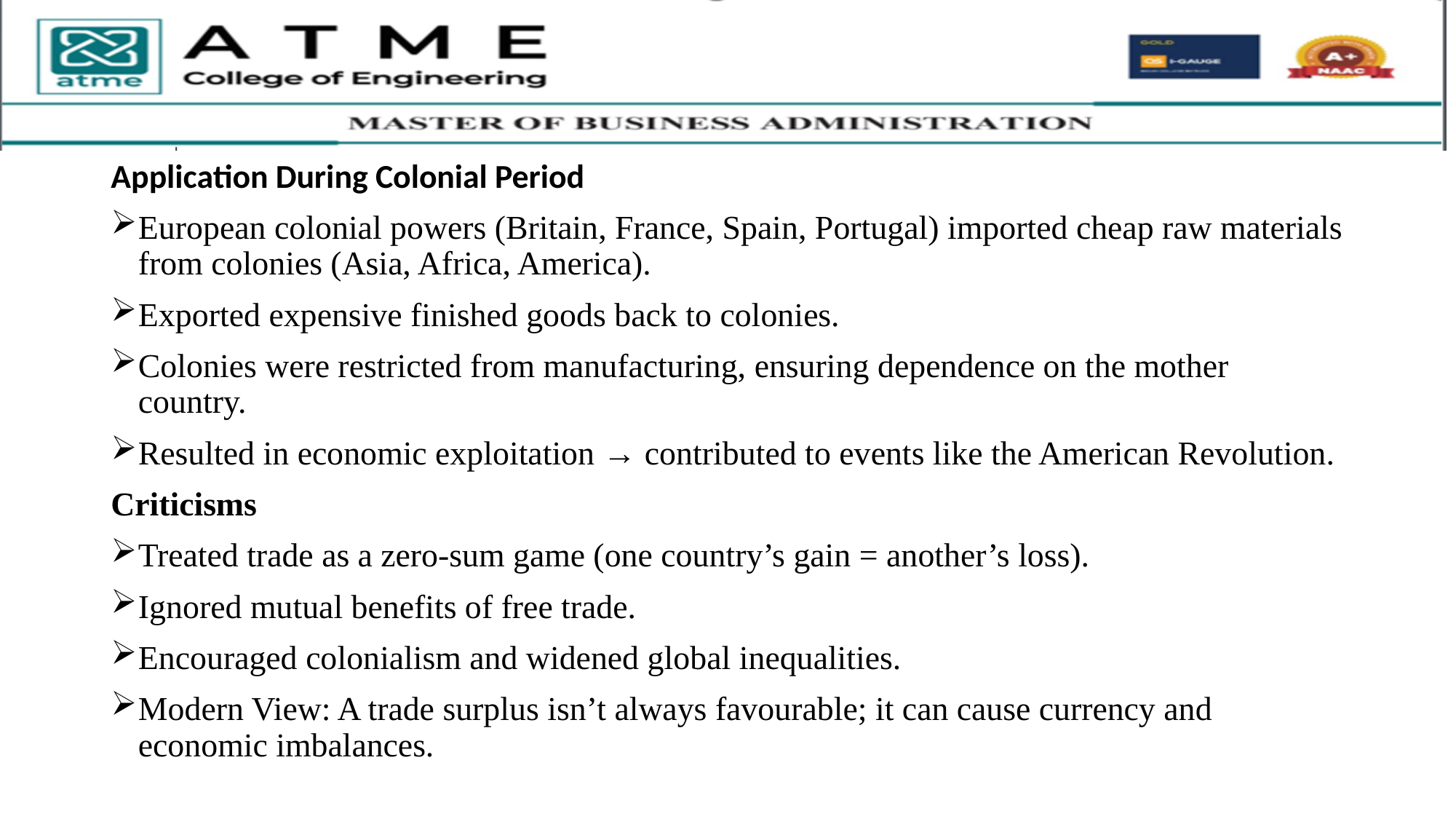

Application During Colonial Period
European colonial powers (Britain, France, Spain, Portugal) imported cheap raw materials from colonies (Asia, Africa, America).
Exported expensive finished goods back to colonies.
Colonies were restricted from manufacturing, ensuring dependence on the mother country.
Resulted in economic exploitation → contributed to events like the American Revolution.
Criticisms
Treated trade as a zero-sum game (one country’s gain = another’s loss).
Ignored mutual benefits of free trade.
Encouraged colonialism and widened global inequalities.
Modern View: A trade surplus isn’t always favourable; it can cause currency and economic imbalances.